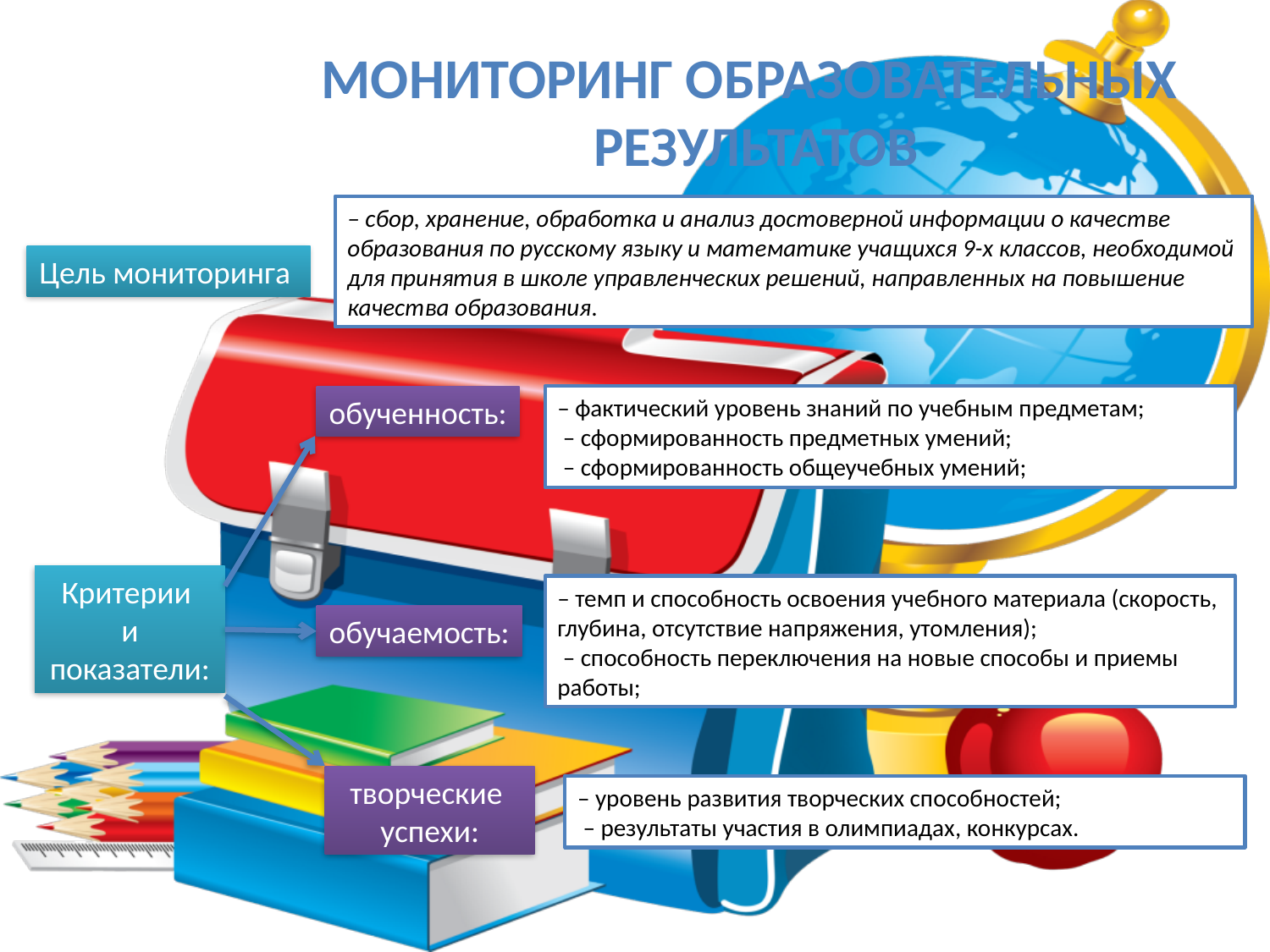

Мониторинг образовательных
результатов
– сбор, хранение, обработка и анализ достоверной информации о качестве образования по русскому языку и математике учащихся 9-х классов, необходимой для принятия в школе управленческих решений, направленных на повышение качества образования.
Цель мониторинга
обученность:
– фактический уровень знаний по учебным предметам;
 – сформированность предметных умений;
 – сформированность общеучебных умений;
Критерии
и показатели:
– темп и способность освоения учебного материала (скорость, глубина, отсутствие напряжения, утомления);
 – способность переключения на новые способы и приемы работы;
обучаемость:
творческие
успехи:
– уровень развития творческих способностей;
 – результаты участия в олимпиадах, конкурсах.